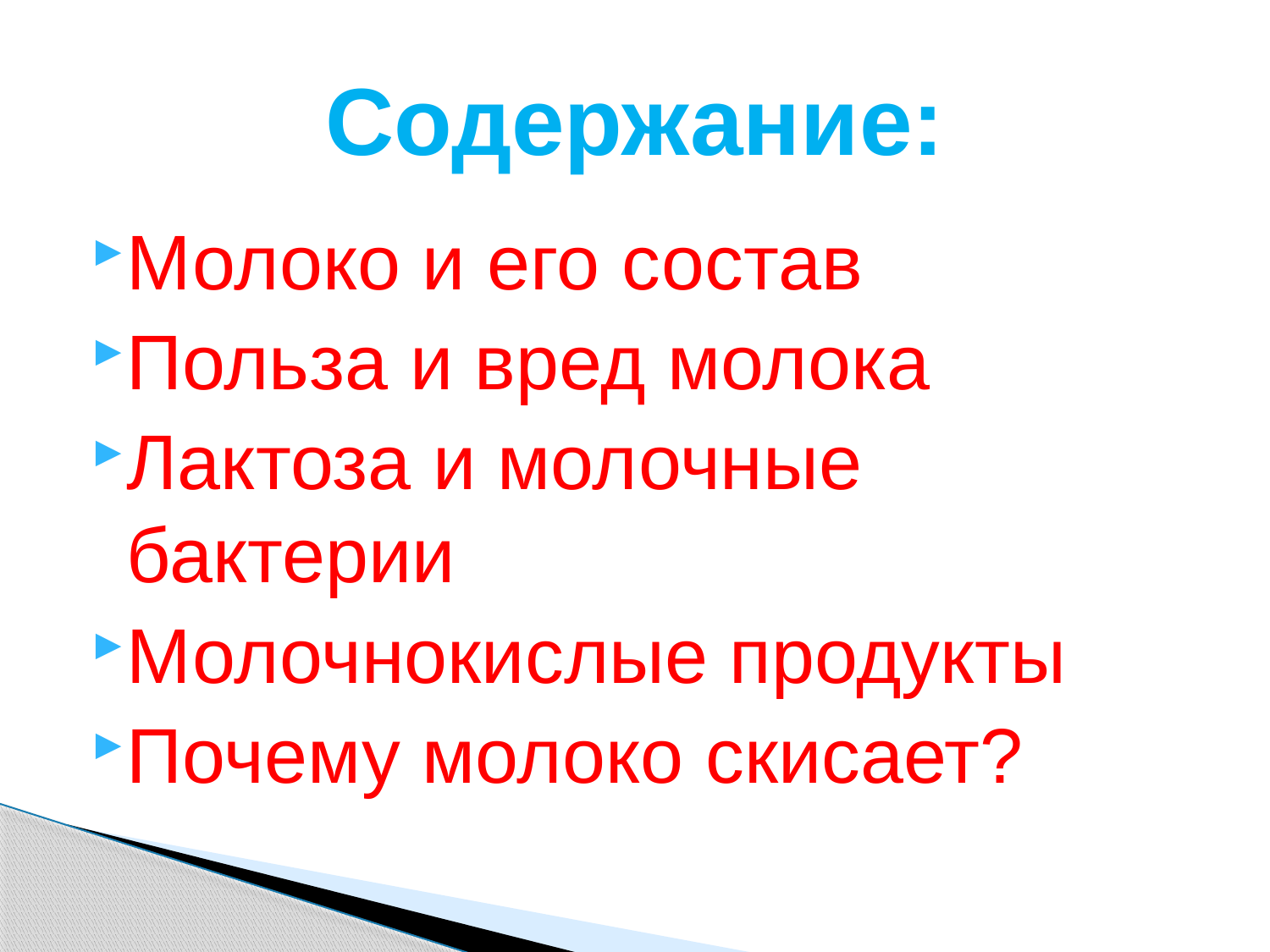

# Содержание:
Молоко и его состав
Польза и вред молока
Лактоза и молочные бактерии
Молочнокислые продукты
Почему молоко скисает?